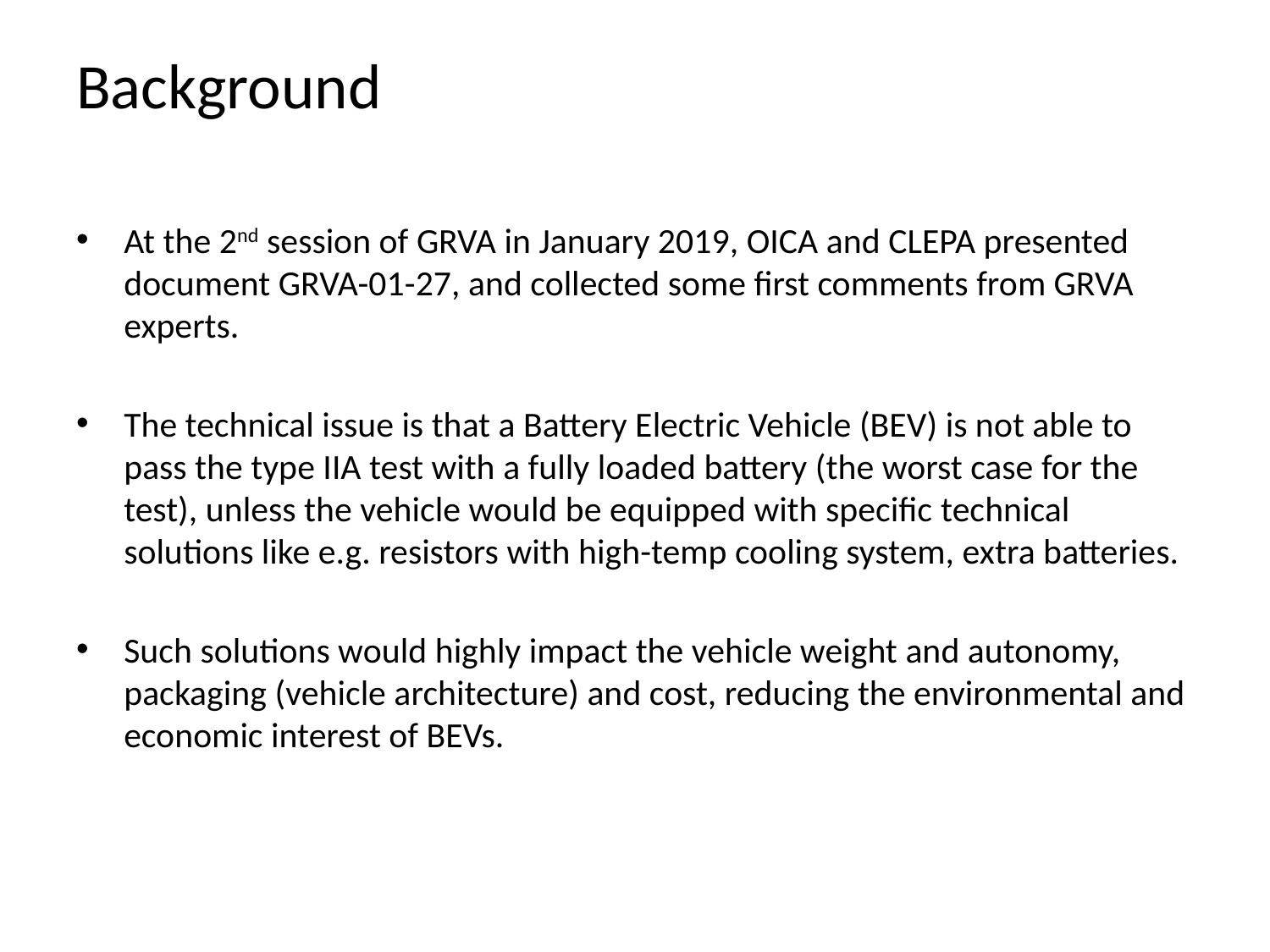

# Background
At the 2nd session of GRVA in January 2019, OICA and CLEPA presented document GRVA-01-27, and collected some first comments from GRVA experts.

The technical issue is that a Battery Electric Vehicle (BEV) is not able to pass the type IIA test with a fully loaded battery (the worst case for the test), unless the vehicle would be equipped with specific technical solutions like e.g. resistors with high-temp cooling system, extra batteries.

Such solutions would highly impact the vehicle weight and autonomy, packaging (vehicle architecture) and cost, reducing the environmental and economic interest of BEVs.